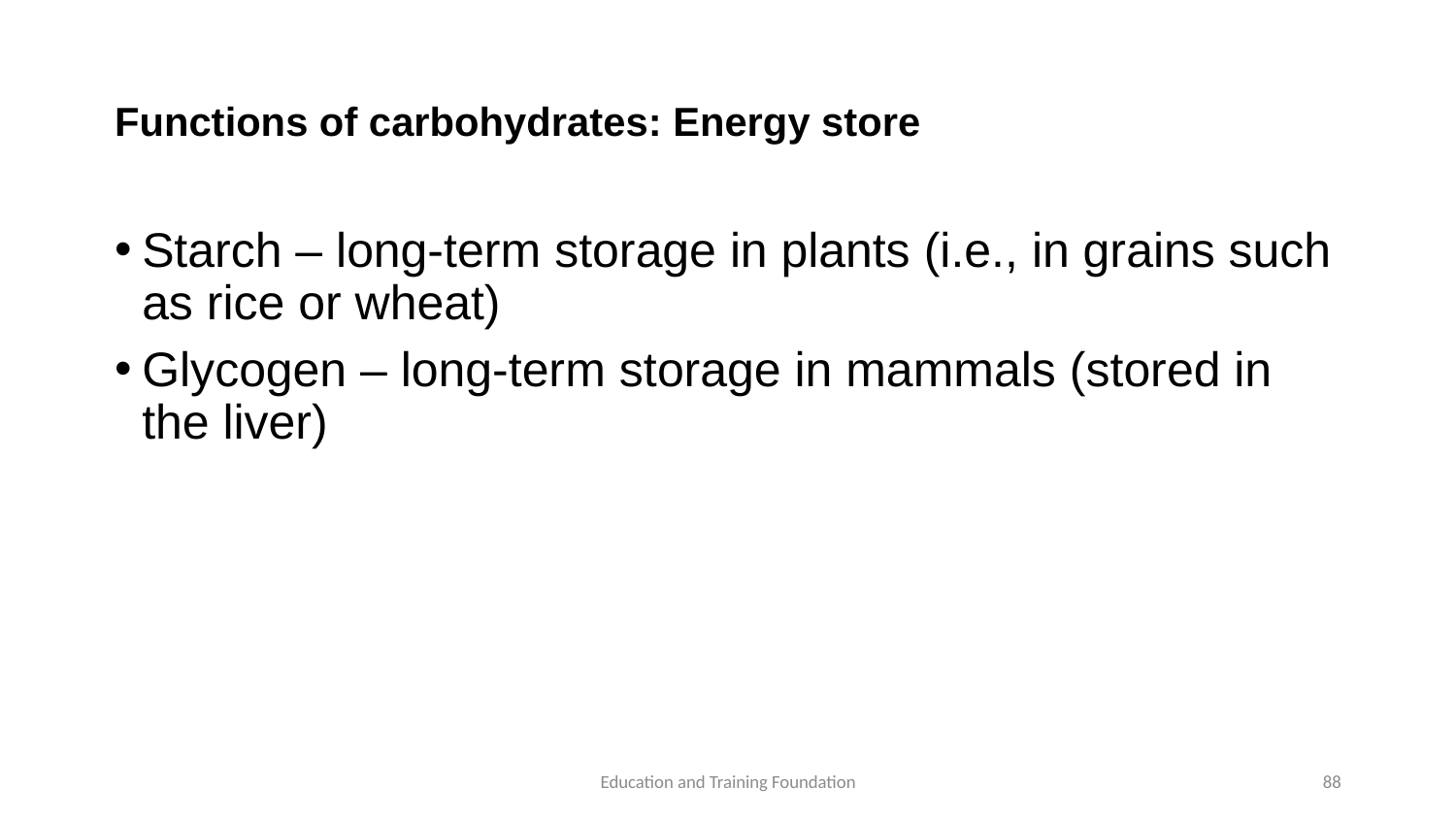

# Functions of carbohydrates: Energy store
Starch – long-term storage in plants (i.e., in grains such as rice or wheat)
Glycogen – long-term storage in mammals (stored in the liver)

Education and Training Foundation
88